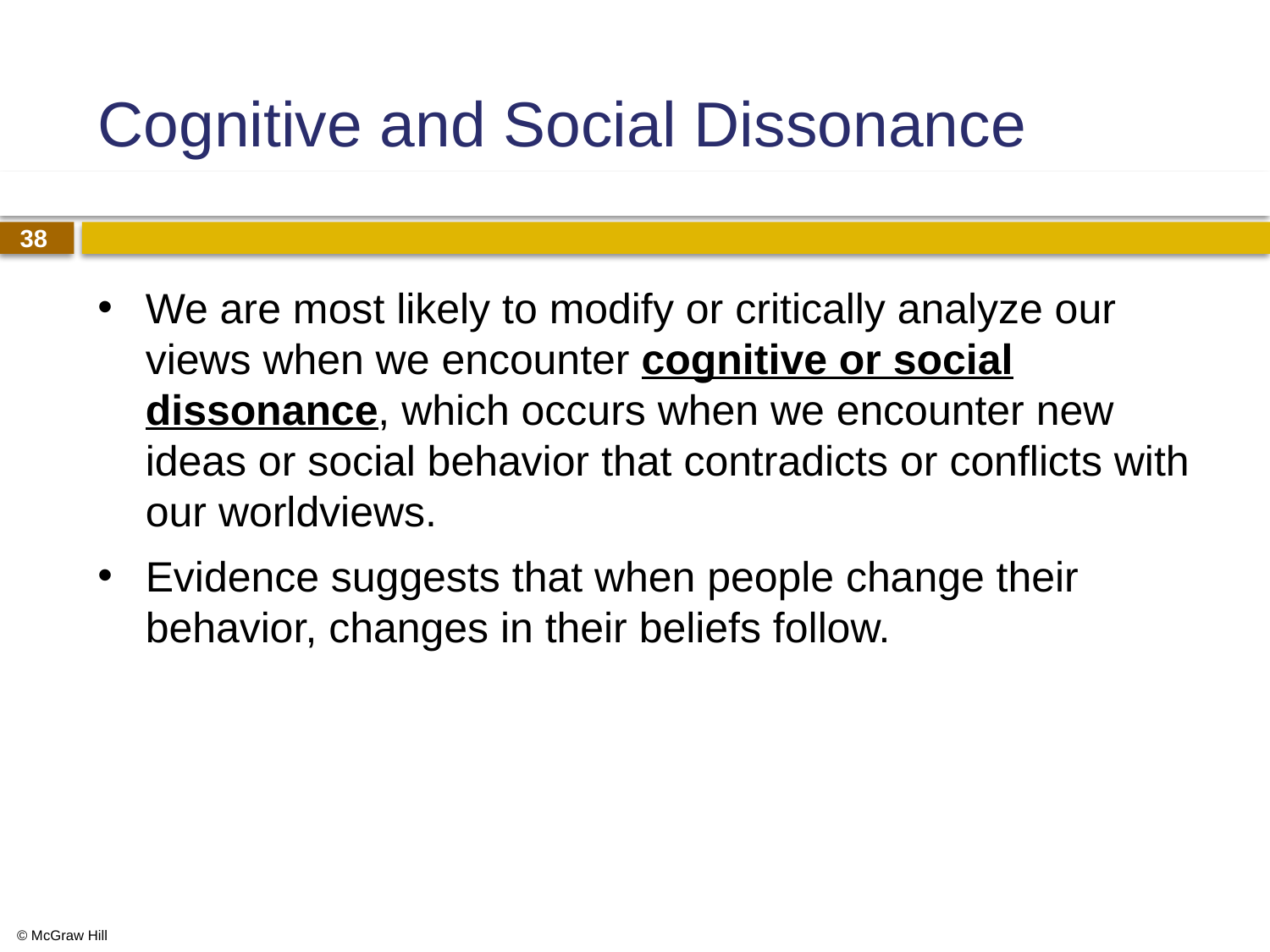

# Cognitive and Social Dissonance
We are most likely to modify or critically analyze our views when we encounter cognitive or social dissonance, which occurs when we encounter new ideas or social behavior that contradicts or conflicts with our worldviews.
Evidence suggests that when people change their behavior, changes in their beliefs follow.